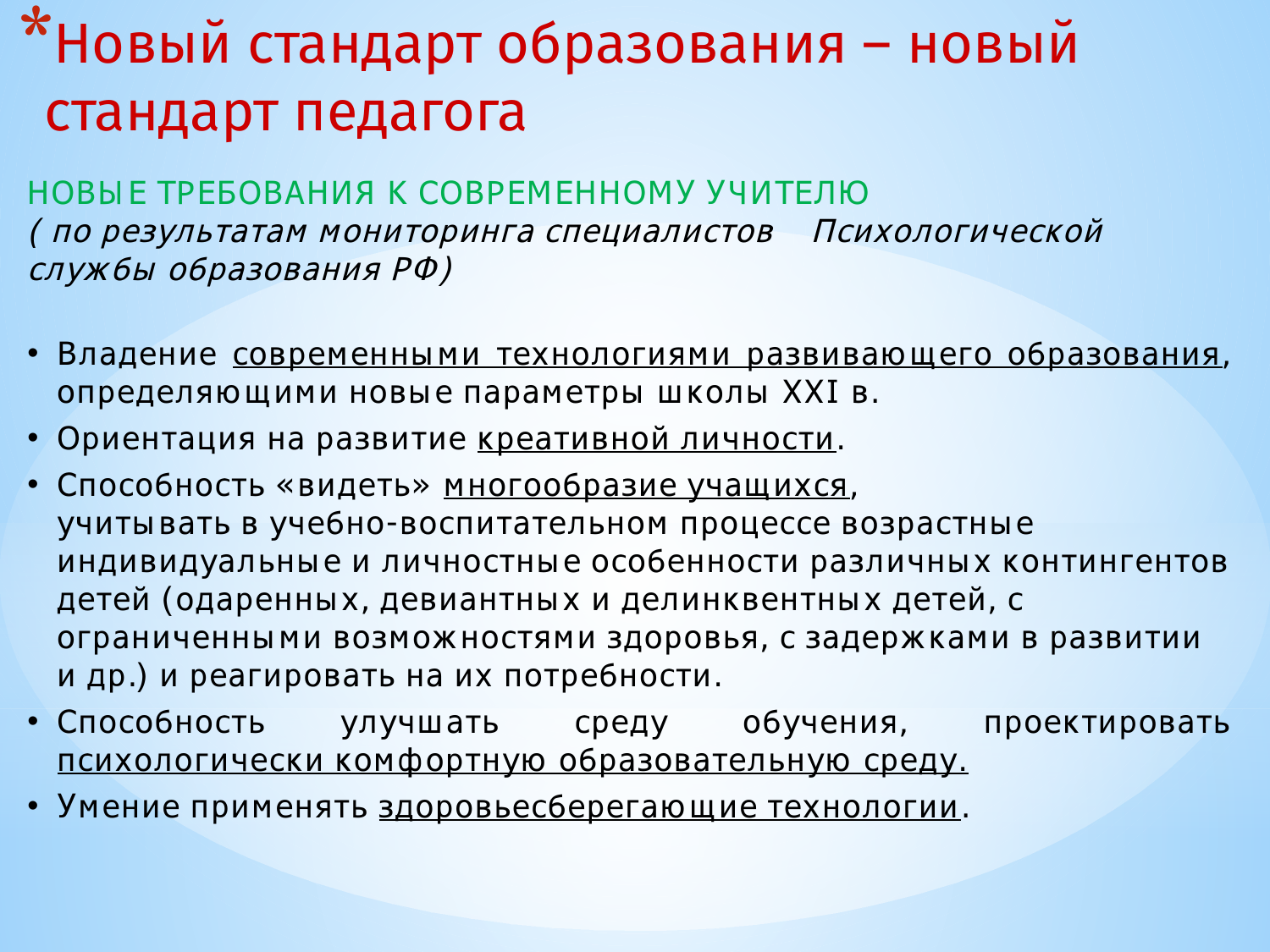

Новый стандарт образования – новый стандарт педагога
НОВЫЕ ТРЕБОВАНИЯ К СОВРЕМЕННОМУ УЧИТЕЛЮ
( по результатам мониторинга специалистов    Психологической службы образования РФ)

Владение современными технологиями развивающего образования, определяющими новые параметры школы XXI в.
Ориентация на развитие креативной личности.
Способность «видеть» многообразие учащихся,
учитывать в учебно-воспитательном процессе возрастные индивидуальные и личностные особенности различных контингентов детей (одаренных, девиантных и делинквентных детей, с ограниченными возможностями здоровья, с задержками в развитии и др.) и реагировать на их потребности.
Способность улучшать среду обучения, проектировать психологически комфортную образовательную среду.
Умение применять здоровьесберегающие технологии.

#